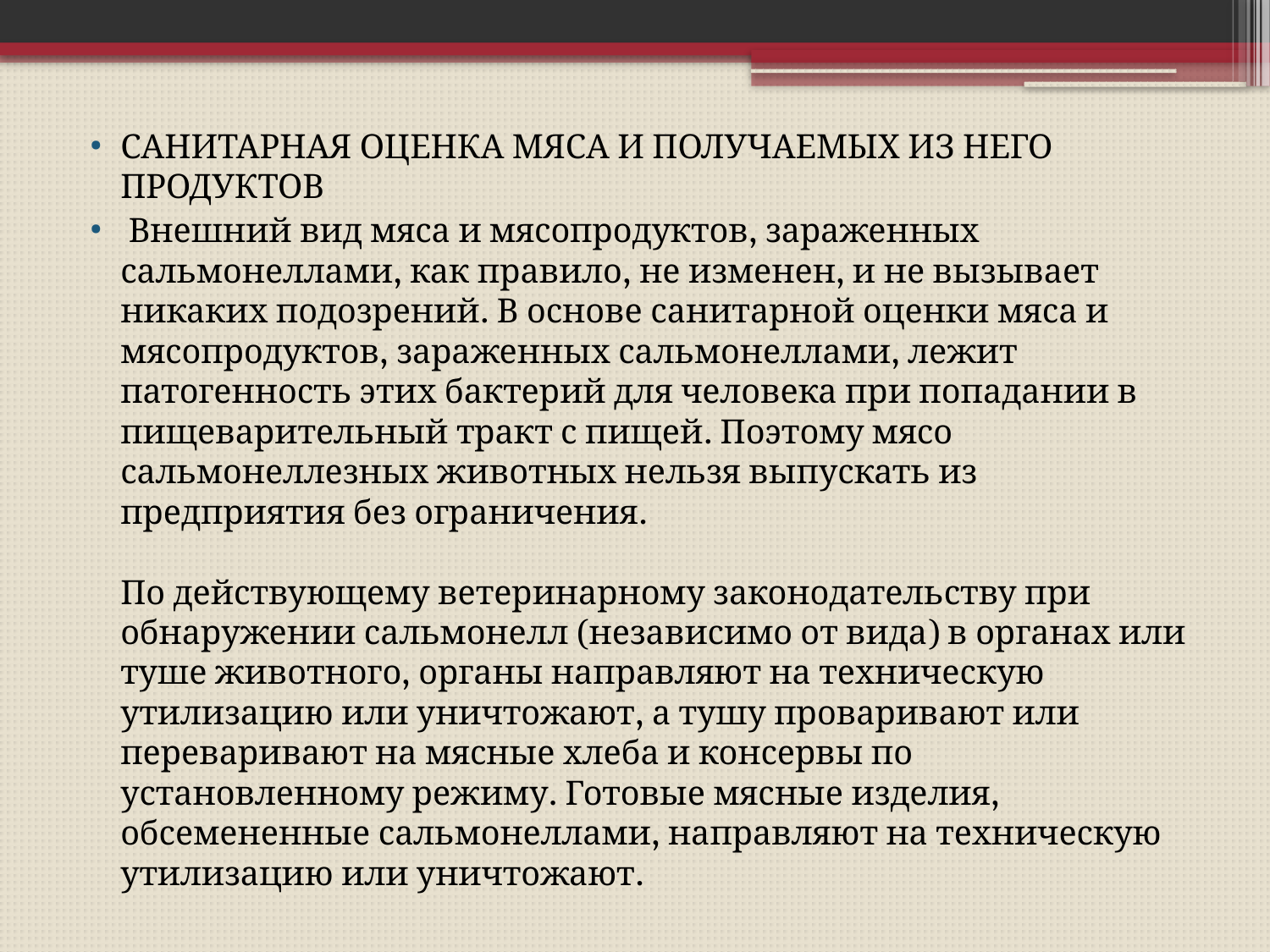

САНИТАРНАЯ ОЦЕНКА МЯСА И ПОЛУЧАЕМЫХ ИЗ НЕГО ПРОДУКТОВ
 Внешний вид мяса и мясопродуктов, зараженных сальмонеллами, как правило, не изменен, и не вызывает никаких подозрений. В основе санитарной оценки мяса и мясопродуктов, зараженных сальмонеллами, лежит патогенность этих бактерий для человека при попадании в пищеварительный тракт с пищей. Поэтому мясо сальмонеллезных животных нельзя выпускать из предприятия без ограничения.
По действующему ветеринарному законодательству при обнаружении сальмонелл (независимо от вида) в органах или туше животного, органы направляют на техническую утилизацию или уничтожают, а тушу проваривают или переваривают на мясные хлеба и консервы по установленному режиму. Готовые мясные изделия, обсемененные сальмонеллами, направляют на техническую утилизацию или уничтожают.